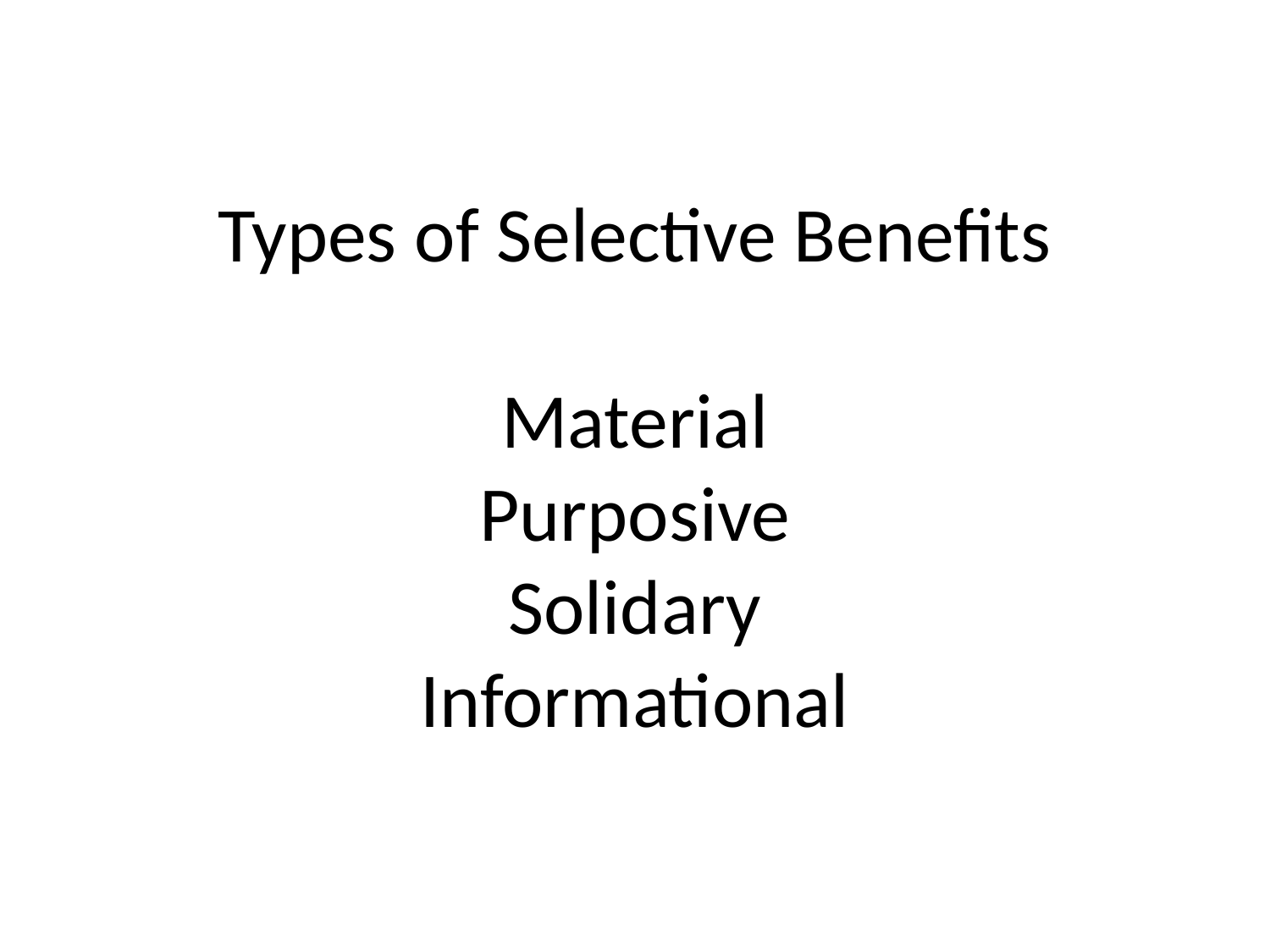

# Types of Selective Benefits Material Purposive Solidary Informational